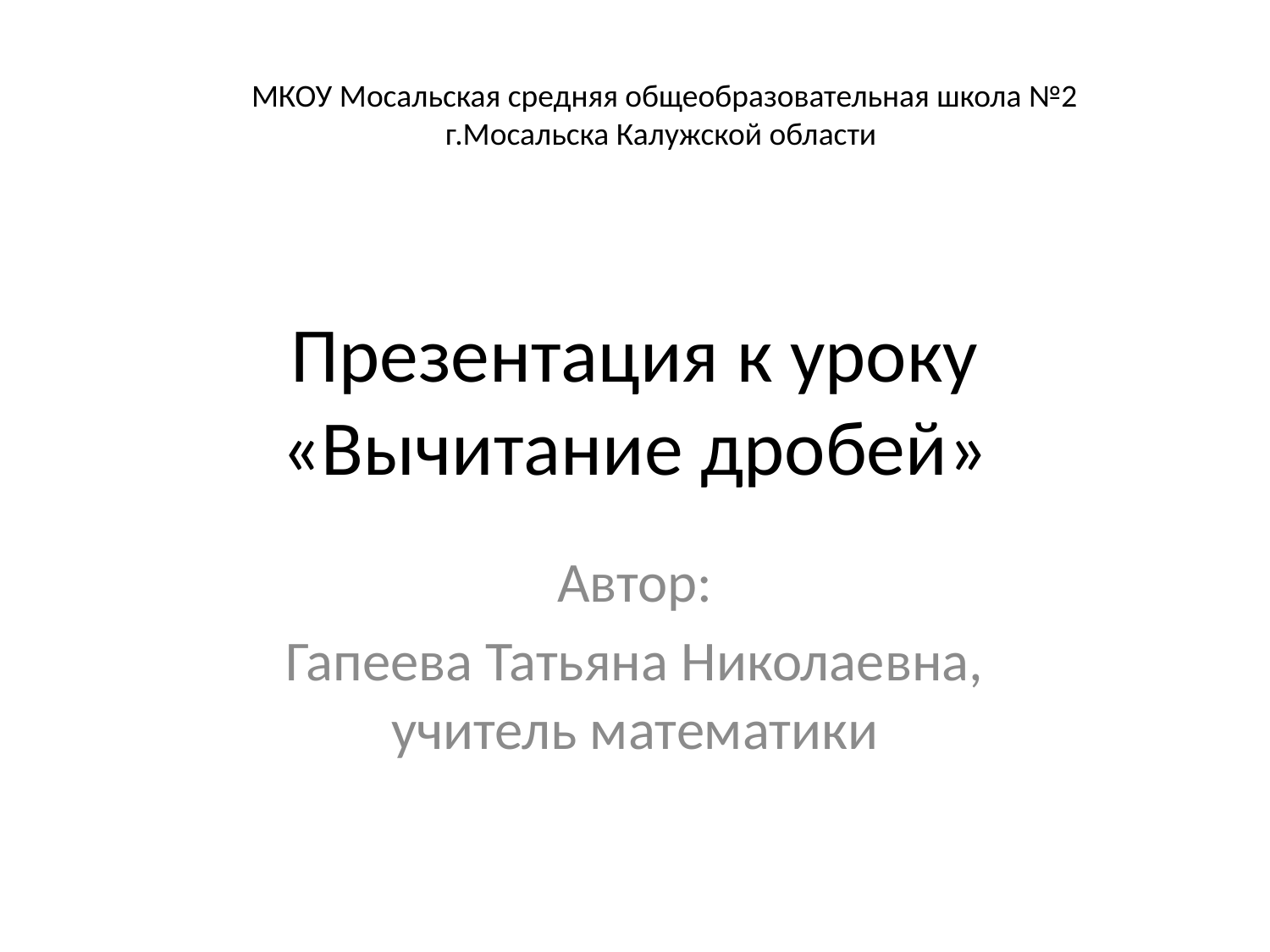

МКОУ Мосальская средняя общеобразовательная школа №2 г.Мосальска Калужской области
# Презентация к уроку «Вычитание дробей»
Автор:
Гапеева Татьяна Николаевна, учитель математики